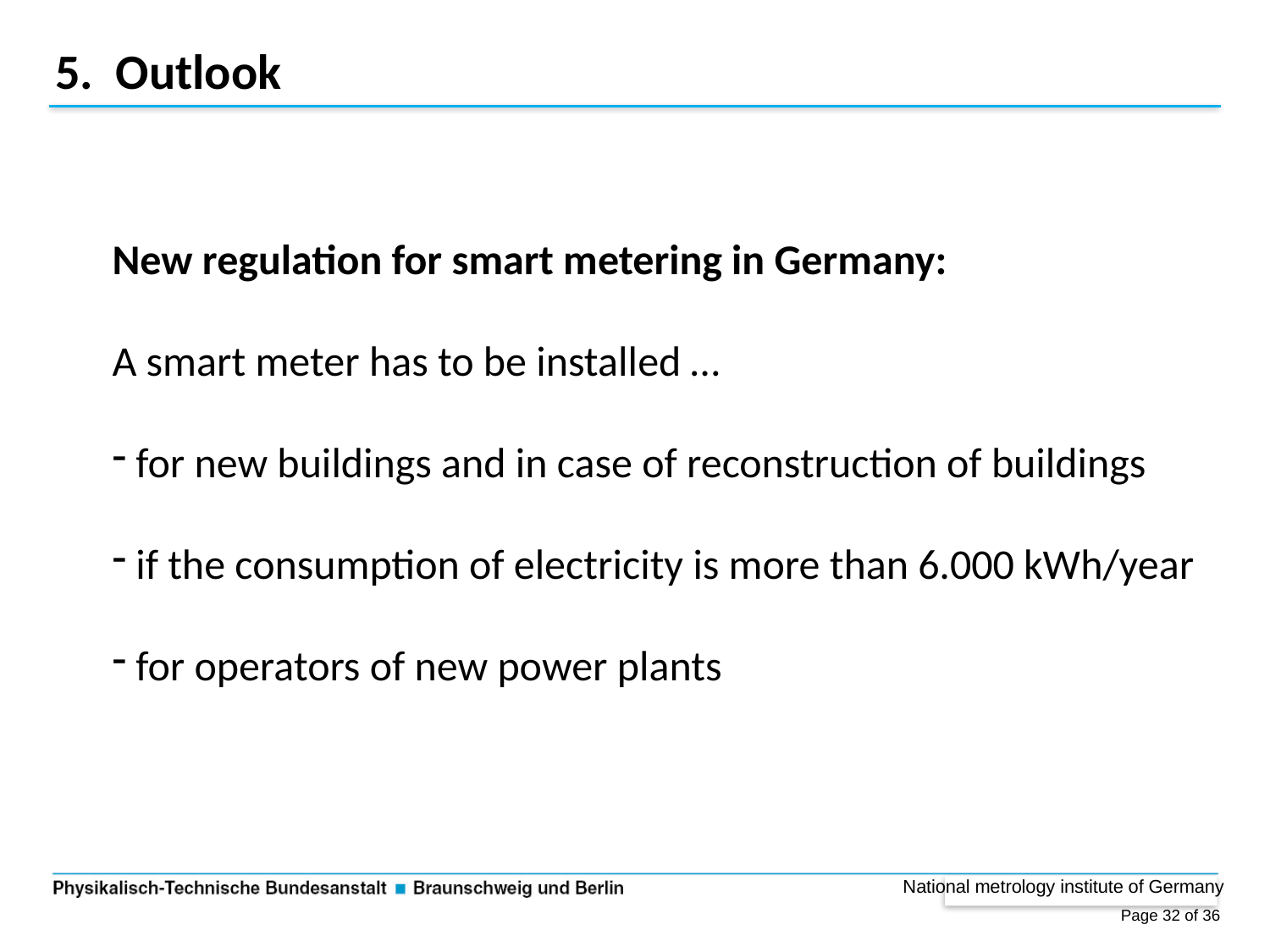

5.  Outlook
New regulation for smart metering in Germany:

A smart meter has to be installed …

 for new buildings and in case of reconstruction of buildings

 if the consumption of electricity is more than 6.000 kWh/year

 for operators of new power plants